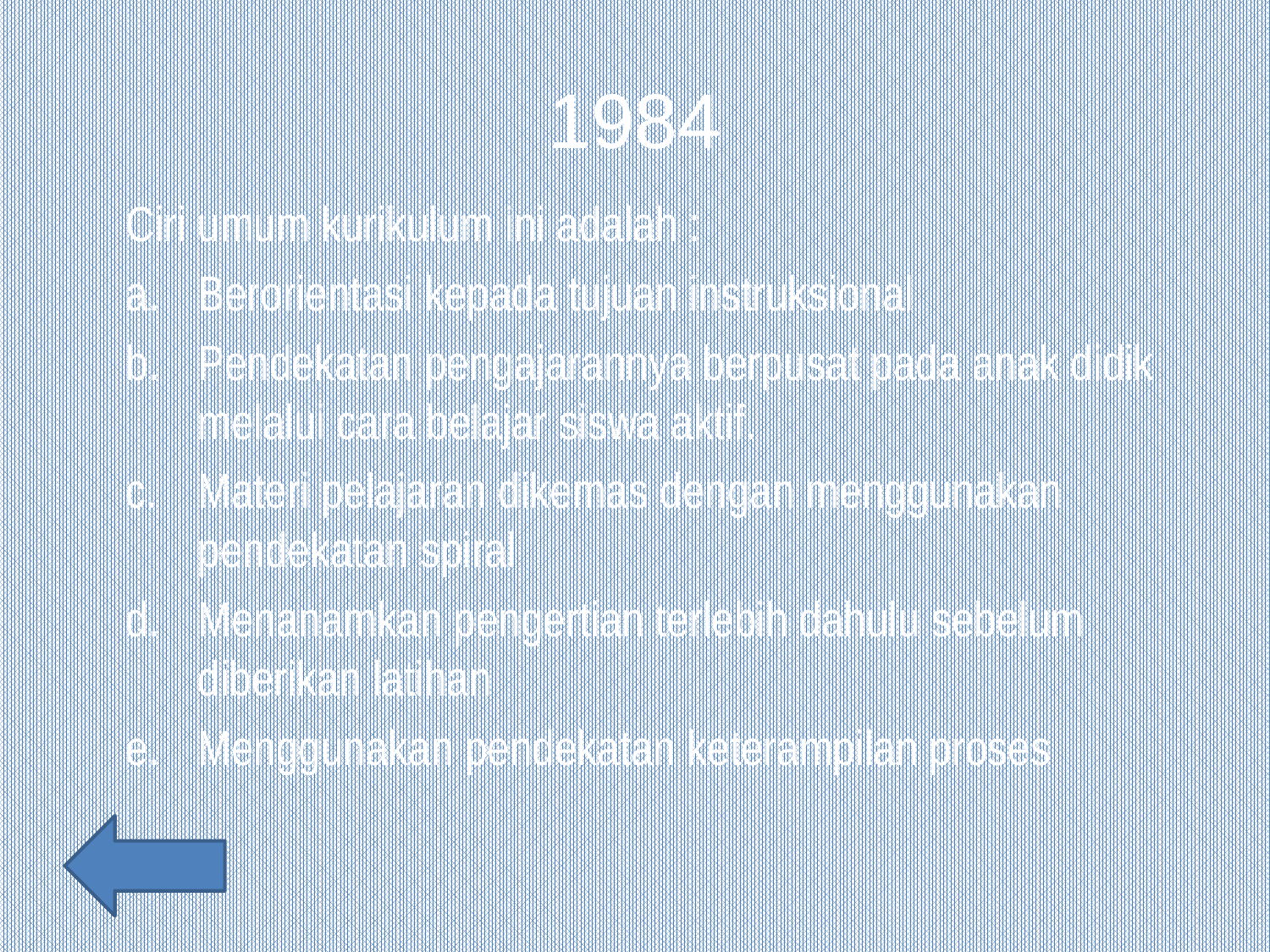

# 1984
Ciri umum kurikulum ini adalah :
Berorientasi kepada tujuan instruksional
Pendekatan pengajarannya berpusat pada anak didik melalui cara belajar siswa aktif.
Materi pelajaran dikemas dengan menggunakan pendekatan spiral
Menanamkan pengertian terlebih dahulu sebelum diberikan latihan
Menggunakan pendekatan keterampilan proses